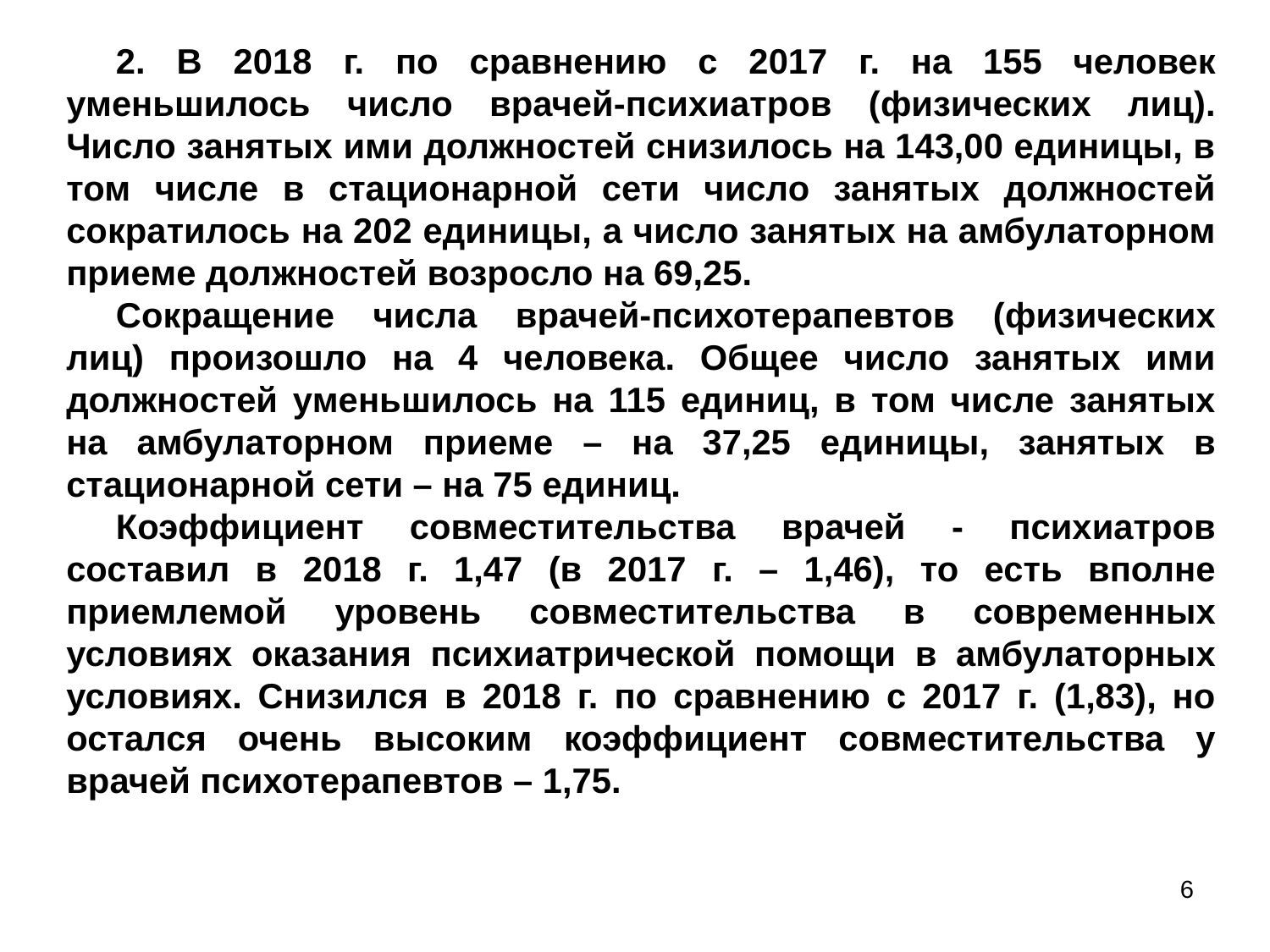

2. В 2018 г. по сравнению с 2017 г. на 155 человек уменьшилось число врачей-психиатров (физических лиц). Число занятых ими должностей снизилось на 143,00 единицы, в том числе в стационарной сети число занятых должностей сократилось на 202 единицы, а число занятых на амбулаторном приеме должностей возросло на 69,25.
Сокращение числа врачей-психотерапевтов (физических лиц) произошло на 4 человека. Общее число занятых ими должностей уменьшилось на 115 единиц, в том числе занятых на амбулаторном приеме – на 37,25 единицы, занятых в стационарной сети – на 75 единиц.
Коэффициент совместительства врачей - психиатров составил в 2018 г. 1,47 (в 2017 г. – 1,46), то есть вполне приемлемой уровень совместительства в современных условиях оказания психиатрической помощи в амбулаторных условиях. Снизился в 2018 г. по сравнению с 2017 г. (1,83), но остался очень высоким коэффициент совместительства у врачей психотерапевтов – 1,75.

6